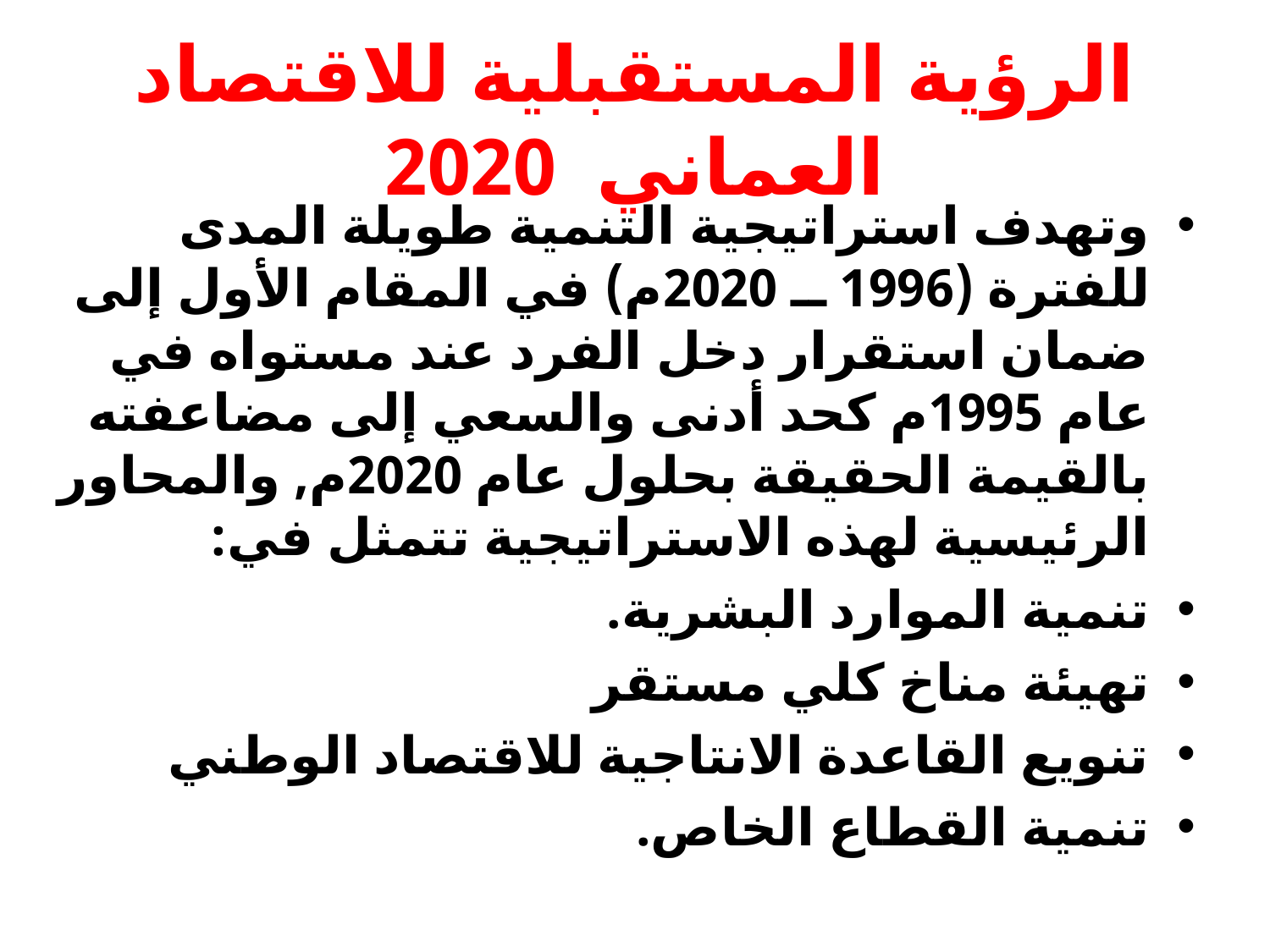

# الرؤية المستقبلية للاقتصاد العماني  2020
وتهدف استراتيجية التنمية طويلة المدى للفترة (1996 ــ 2020م) في المقام الأول إلى ضمان استقرار دخل الفرد عند مستواه في عام 1995م كحد أدنى والسعي إلى مضاعفته بالقيمة الحقيقة بحلول عام 2020م, والمحاور الرئيسية لهذه الاستراتيجية تتمثل في:
تنمية الموارد البشرية.
تهيئة مناخ كلي مستقر
تنويع القاعدة الانتاجية للاقتصاد الوطني
تنمية القطاع الخاص.